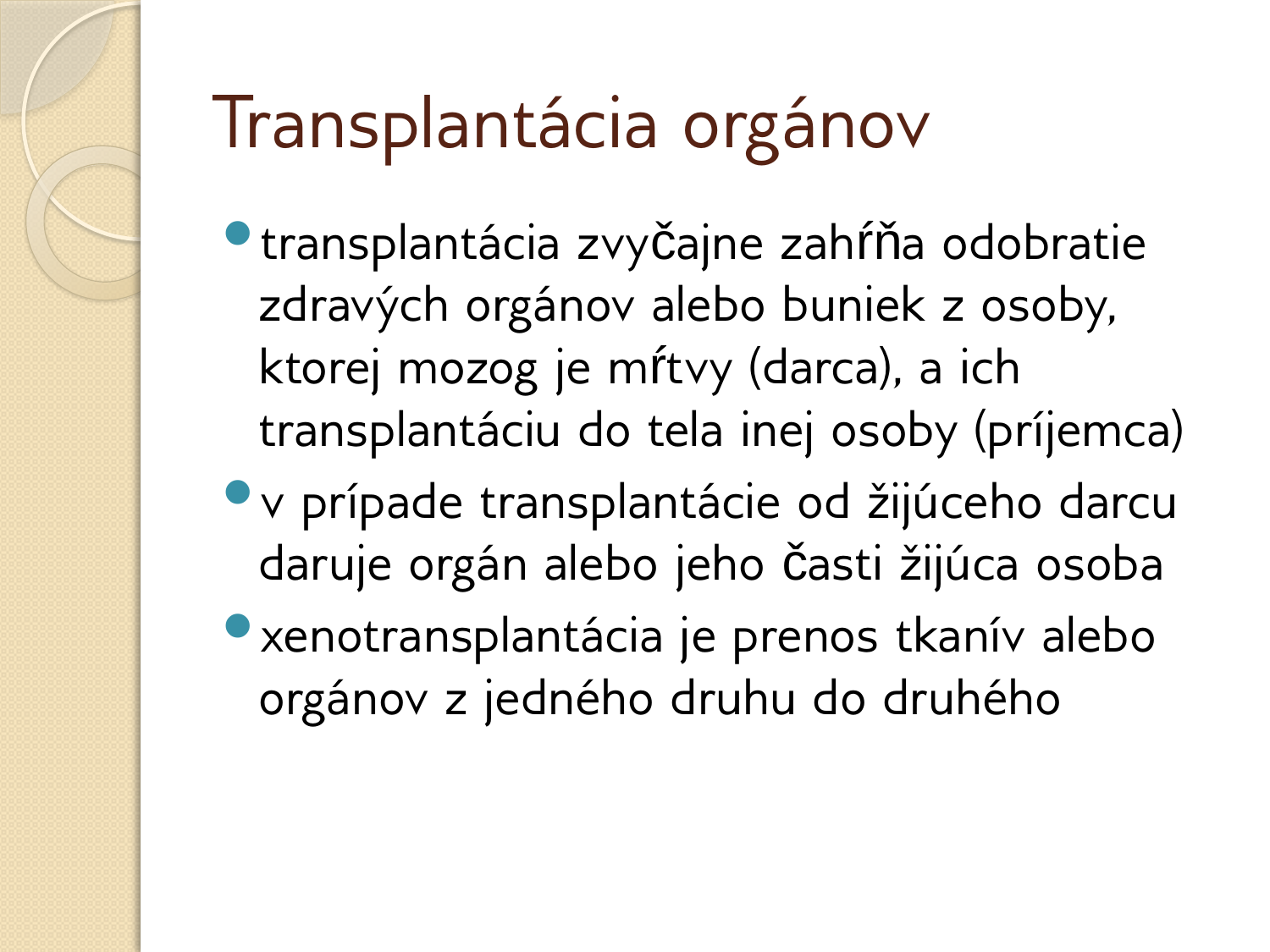

# Transplantácia orgánov
transplantácia zvyčajne zahŕňa odobratie zdravých orgánov alebo buniek z osoby, ktorej mozog je mŕtvy (darca), a ich transplantáciu do tela inej osoby (príjemca)
v prípade transplantácie od žijúceho darcu daruje orgán alebo jeho časti žijúca osoba
xenotransplantácia je prenos tkanív alebo orgánov z jedného druhu do druhého